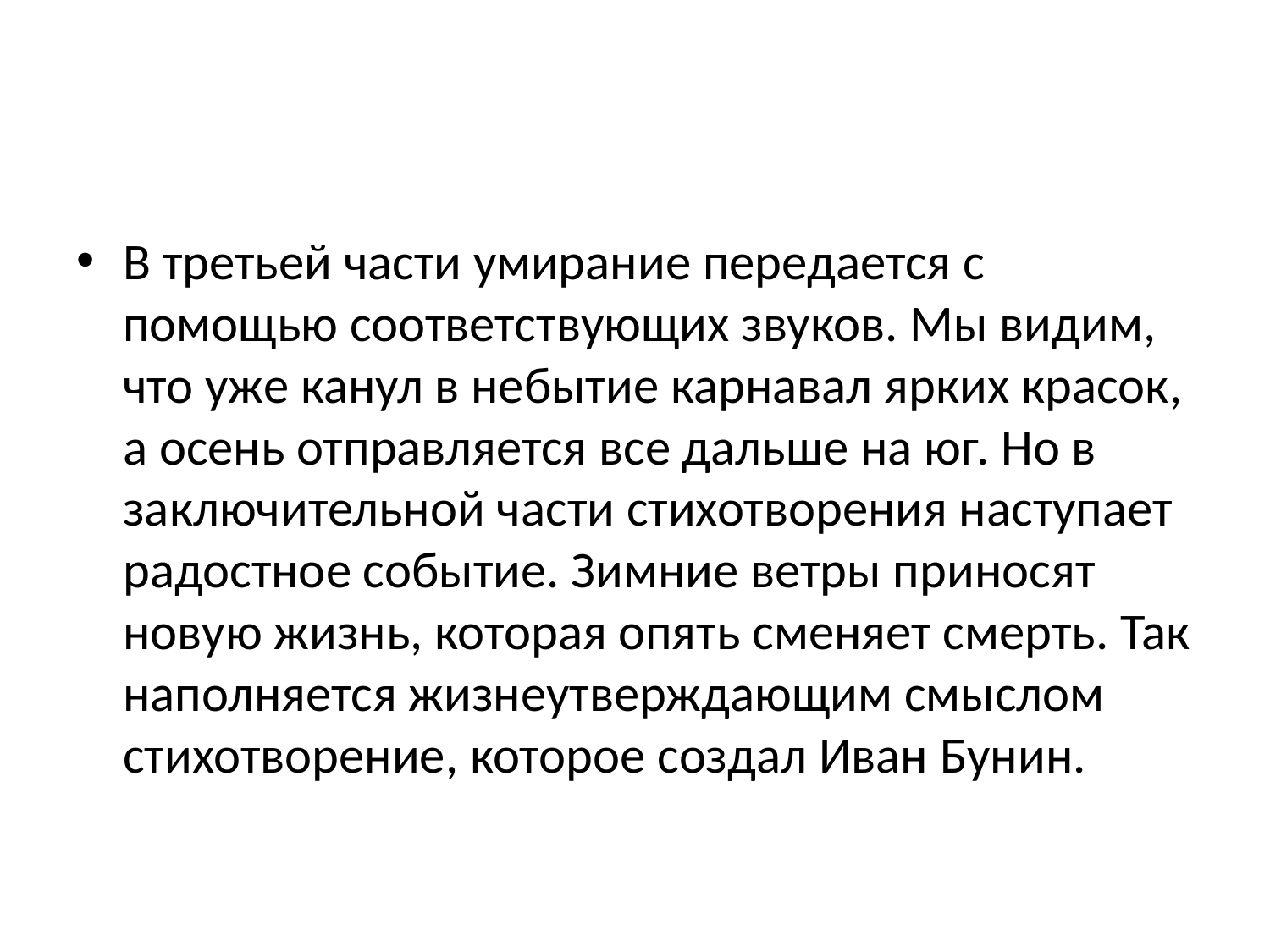

#
В третьей части умирание передается с помощью соответствующих звуков. Мы видим, что уже канул в небытие карнавал ярких красок, а осень отправляется все дальше на юг. Но в заключительной части стихотворения наступает радостное событие. Зимние ветры приносят новую жизнь, которая опять сменяет смерть. Так наполняется жизнеутверждающим смыслом стихотворение, которое создал Иван Бунин.